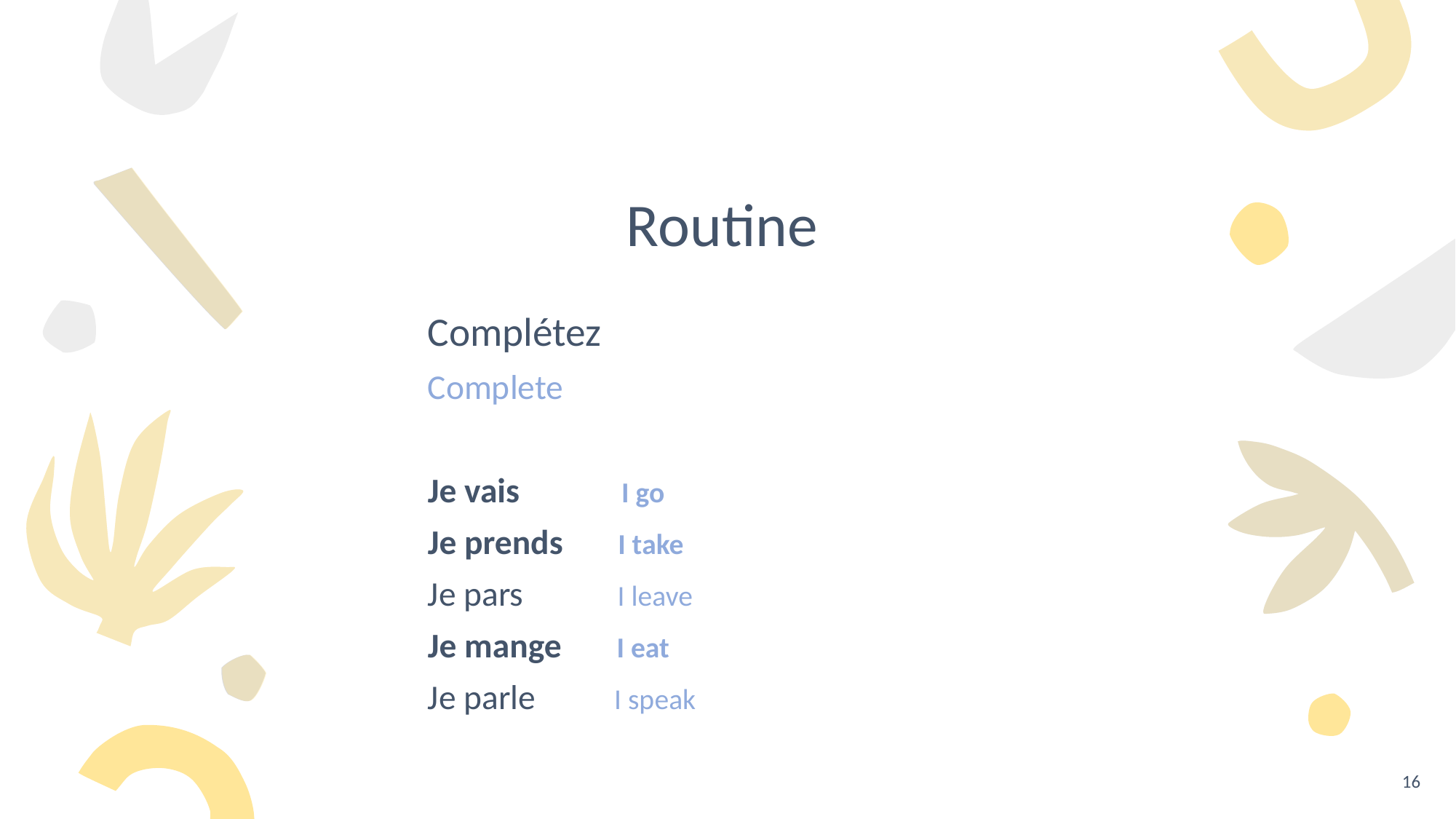

# Routine

Complétez
Complete

Je vais             I go
Je prends       I take
Je pars            I leave
Je mange       I eat
Je parle          I speak

16